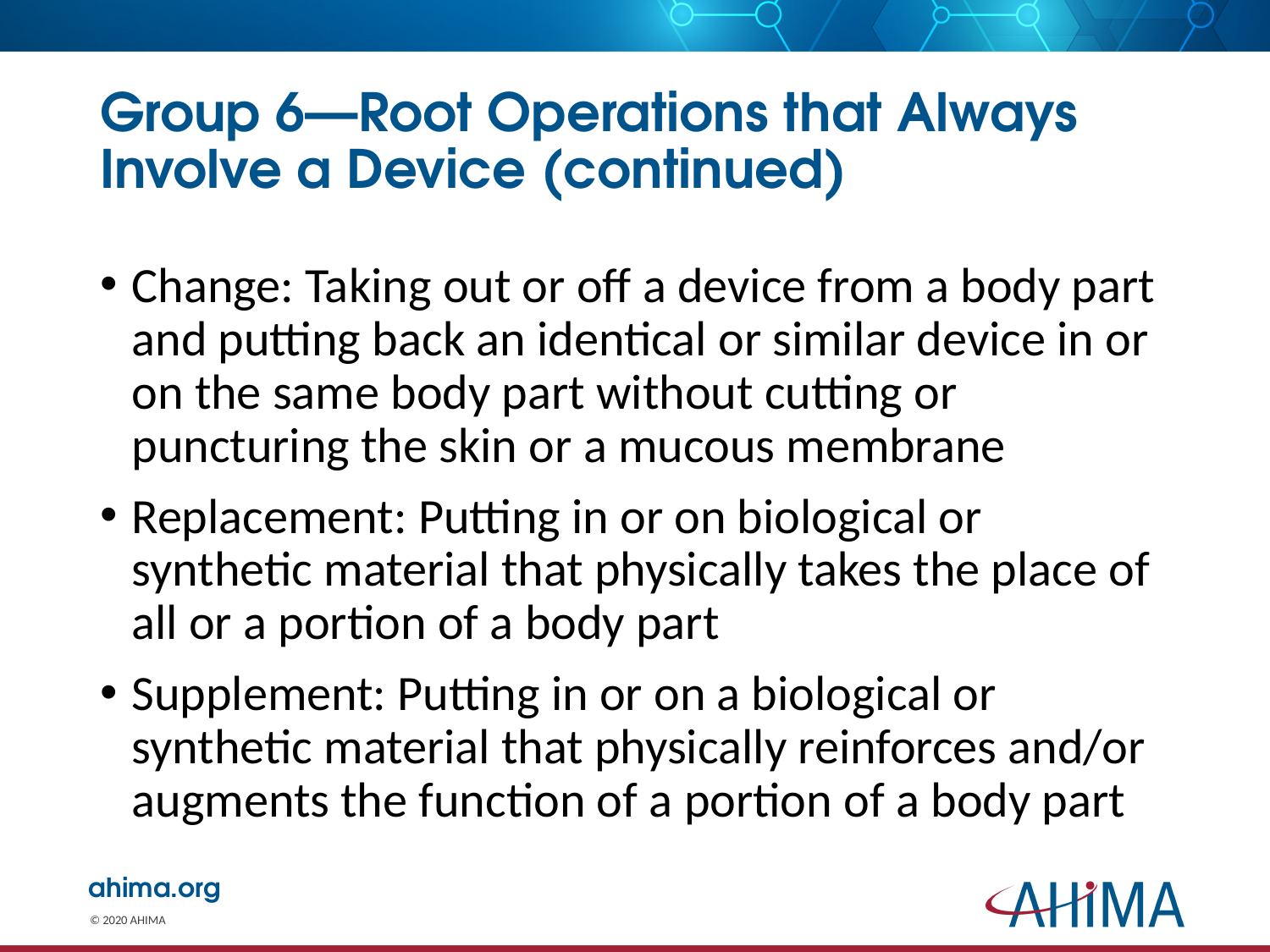

# Group 6—Root Operations that Always Involve a Device (continued)
Change: Taking out or off a device from a body part and putting back an identical or similar device in or on the same body part without cutting or puncturing the skin or a mucous membrane
Replacement: Putting in or on biological or synthetic material that physically takes the place of all or a portion of a body part
Supplement: Putting in or on a biological or synthetic material that physically reinforces and/or augments the function of a portion of a body part